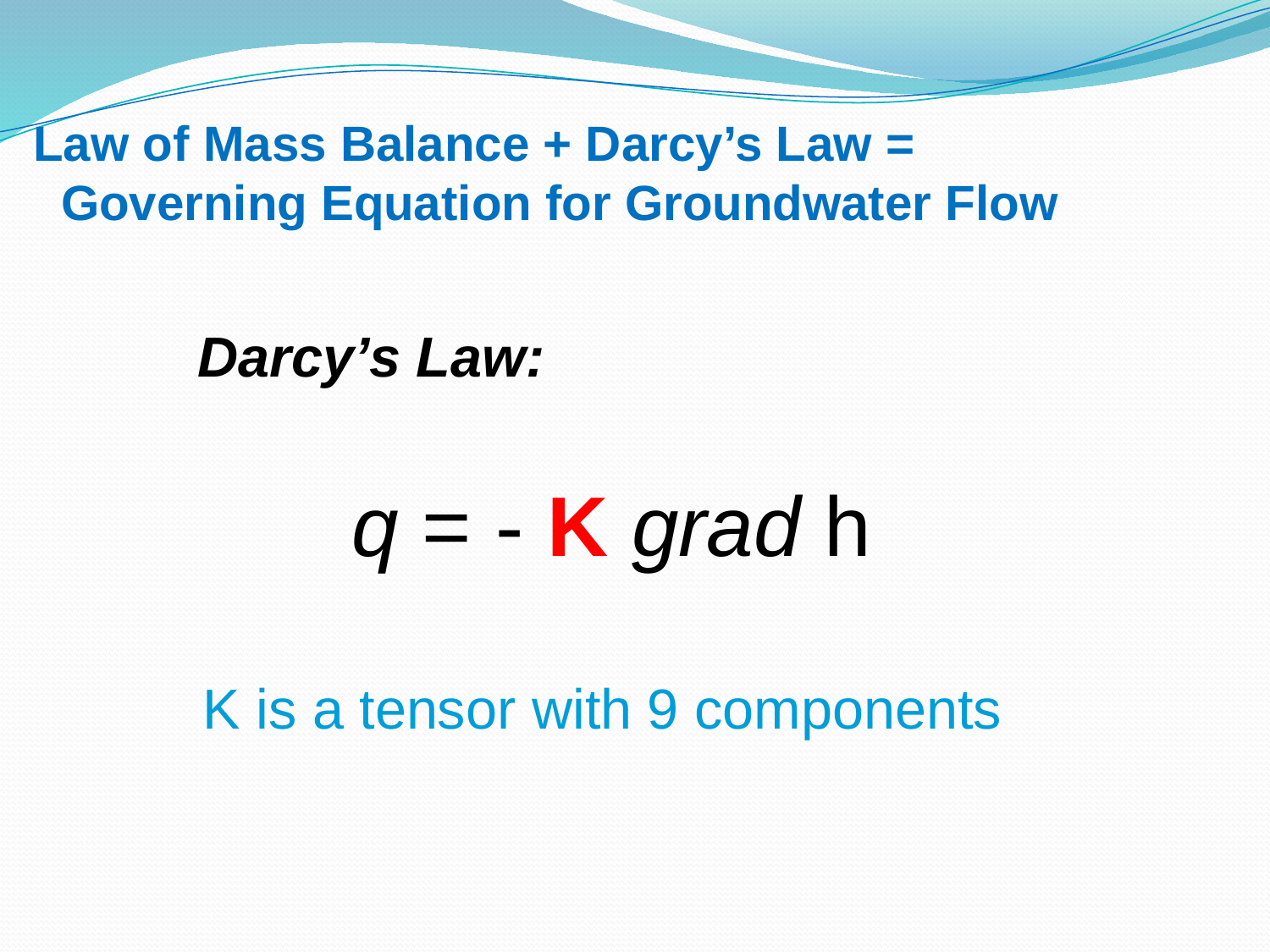

Law of Mass Balance + Darcy’s Law =
  Governing Equation for Groundwater Flow
Darcy’s Law:
q = - K grad h
K is a tensor with 9 components